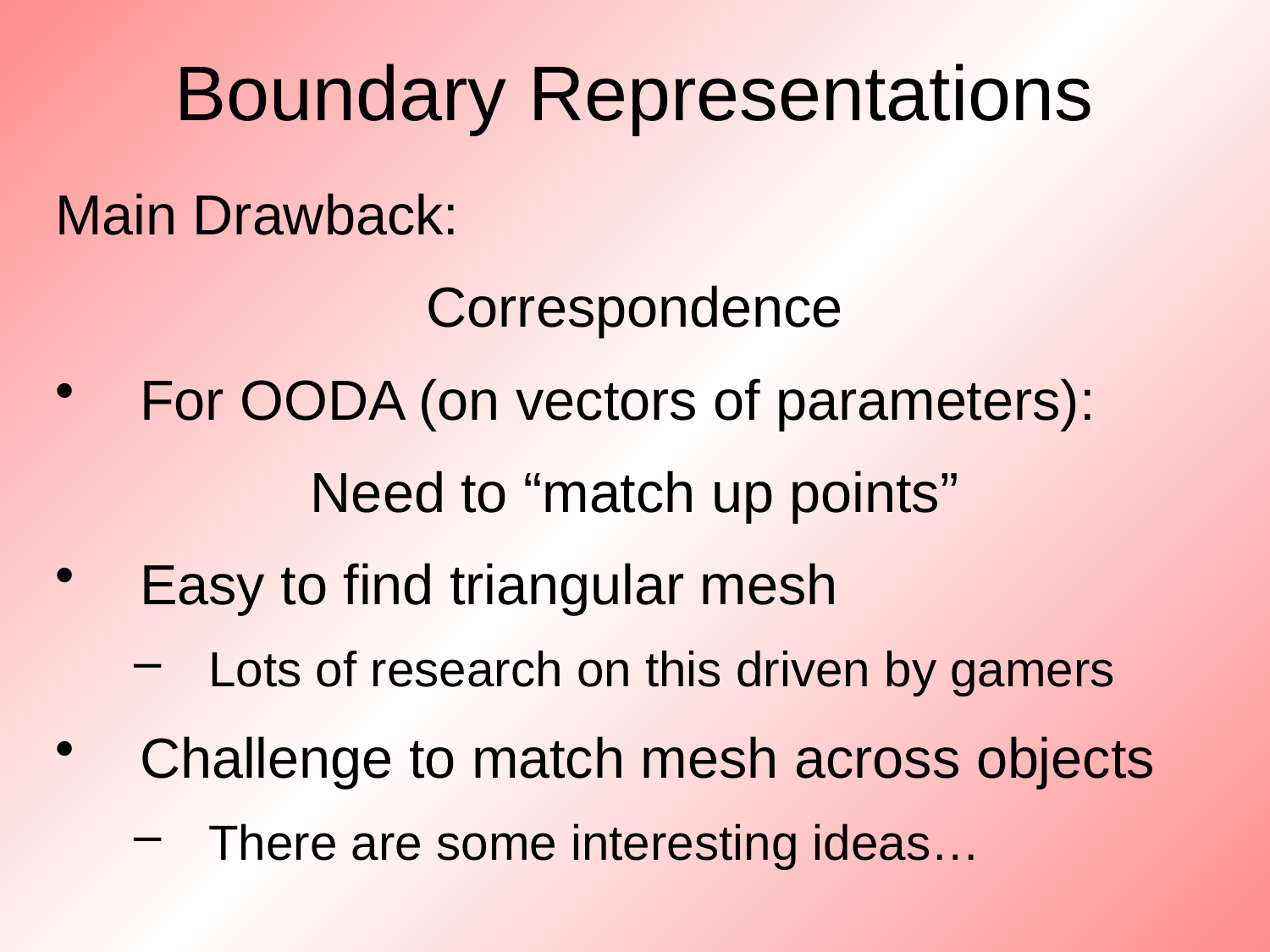

Boundary Representations
Main Drawback:
Correspondence
For OODA (on vectors of parameters):
Need to “match up points”
Easy to find triangular mesh
Lots of research on this driven by gamers
Challenge to match mesh across objects
There are some interesting ideas…